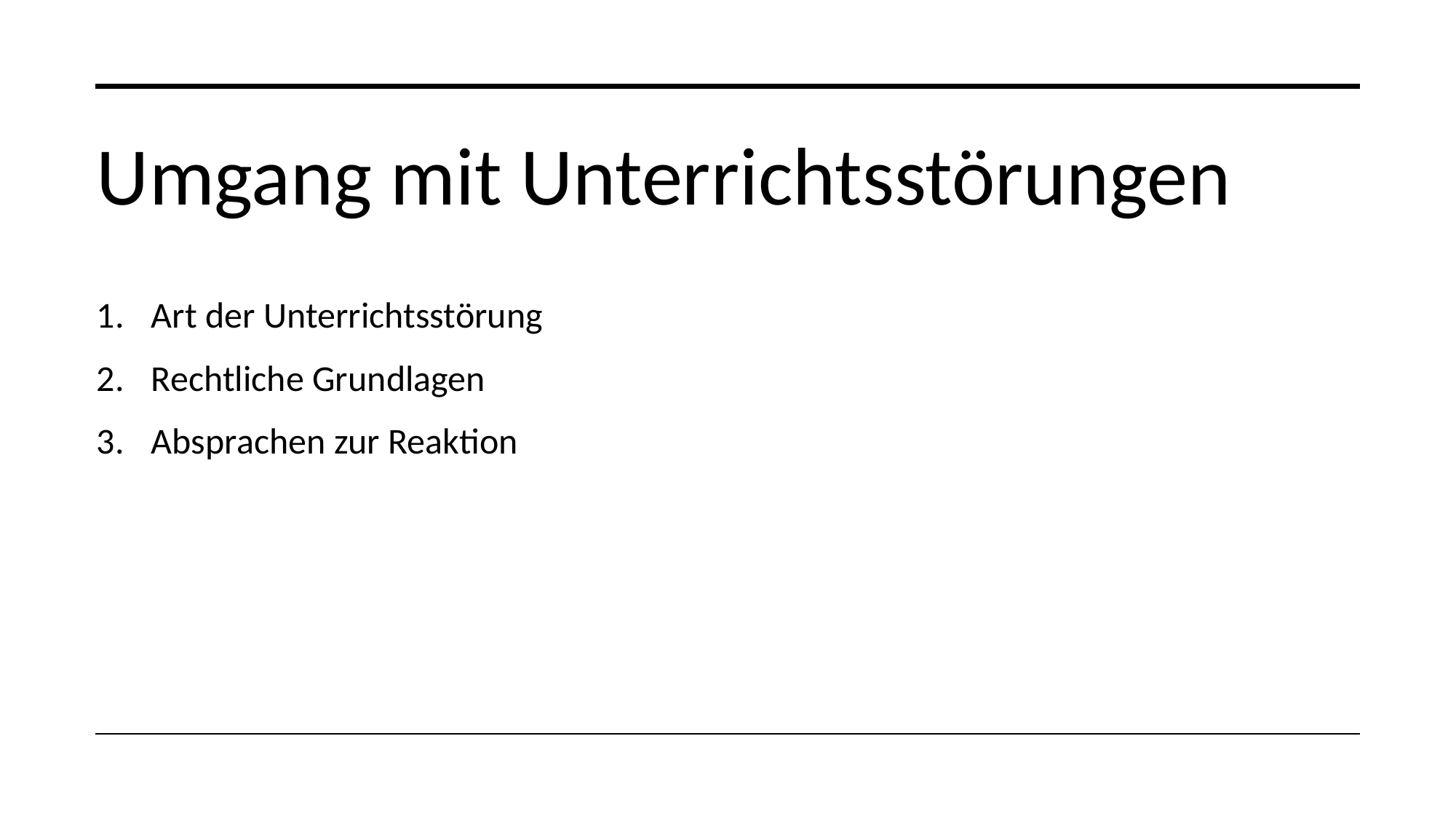

# Umgang mit Unterrichtsstörungen
Art der Unterrichtsstörung
Rechtliche Grundlagen
Absprachen zur Reaktion